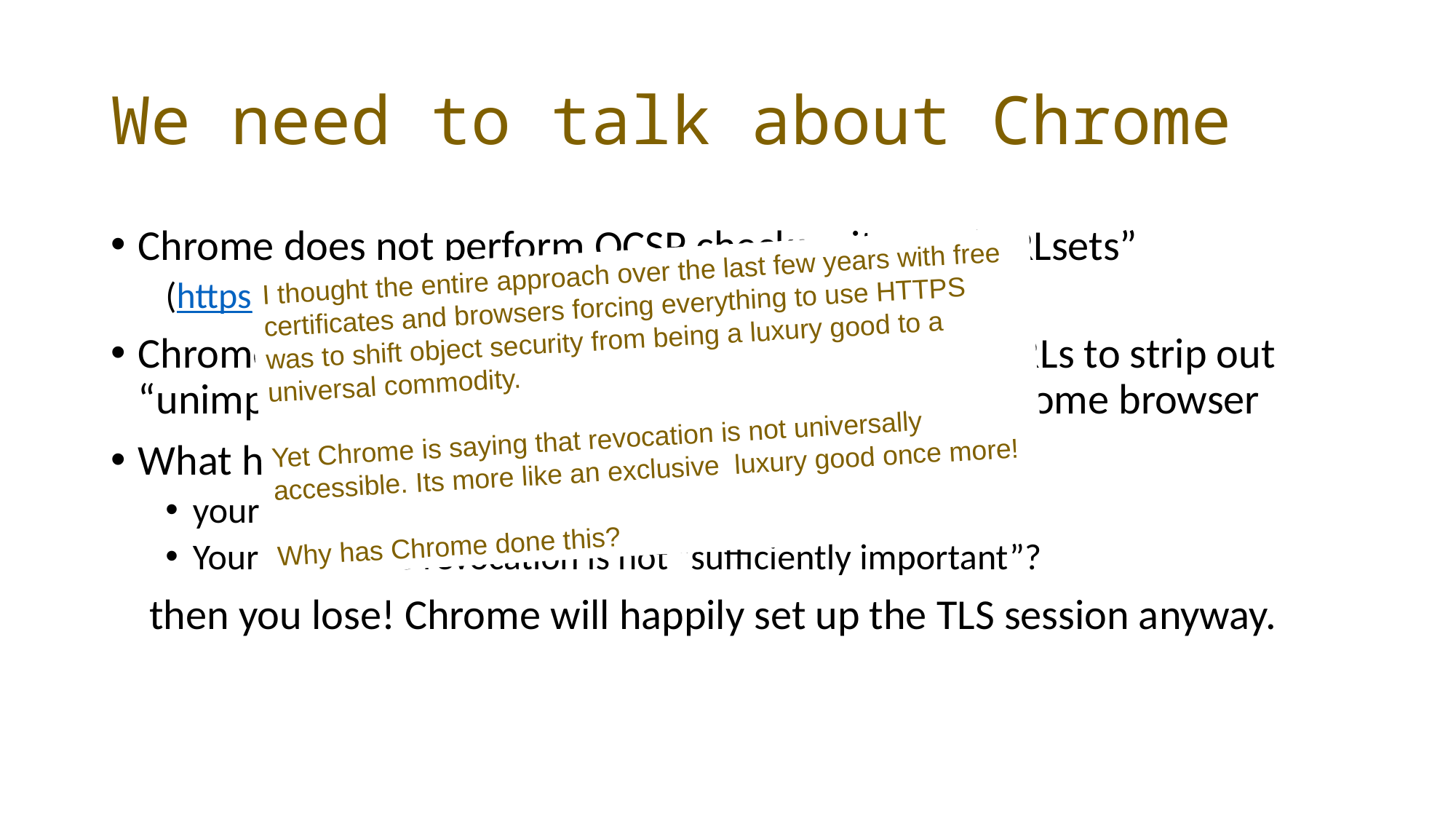

# We need to talk about Chrome
Chrome does not perform OCSP checks – it uses “CRLsets”
(https://www.imperialviolet.org/2012/02/05/crlsets.html)
Chrome crawls across participating CAs, trims the CRLs to strip out “unimportant” revocations and sends this to the chrome browser
What happens if:
your CA is not part of Chrome’s CRLset?
Your certificate revocation is not “sufficiently important”?
    then you lose! Chrome will happily set up the TLS session anyway.

I thought the entire approach over the last few years with free certificates and browsers forcing everything to use HTTPS was to shift object security from being a luxury good to a universal commodity.

Yet Chrome is saying that revocation is not universally accessible. Its more like an exclusive  luxury good once more!

Why has Chrome done this?